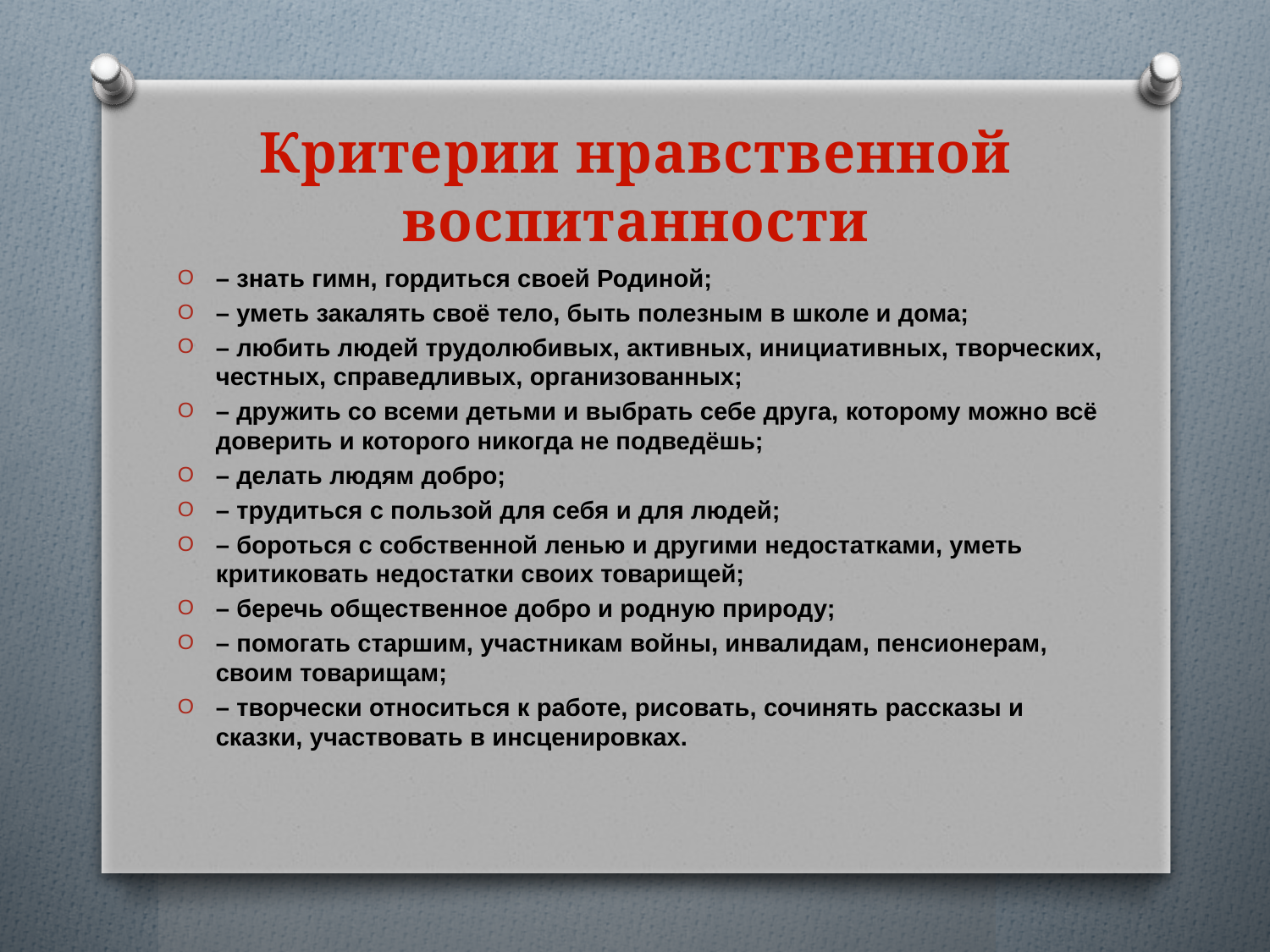

# Критерии нравственной воспитанности
– знать гимн, гордиться своей Родиной;
– уметь закалять своё тело, быть полезным в школе и дома;
– любить людей трудолюбивых, активных, инициативных, творческих, честных, справедливых, организованных;
– дружить со всеми детьми и выбрать себе друга, которому можно всё доверить и которого никогда не подведёшь;
– делать людям добро;
– трудиться с пользой для себя и для людей;
– бороться с собственной ленью и другими недостатками, уметь критиковать недостатки своих товарищей;
– беречь общественное добро и родную природу;
– помогать старшим, участникам войны, инвалидам, пенсионерам, своим товарищам;
– творчески относиться к работе, рисовать, сочинять рассказы и сказки, участвовать в инсценировках.